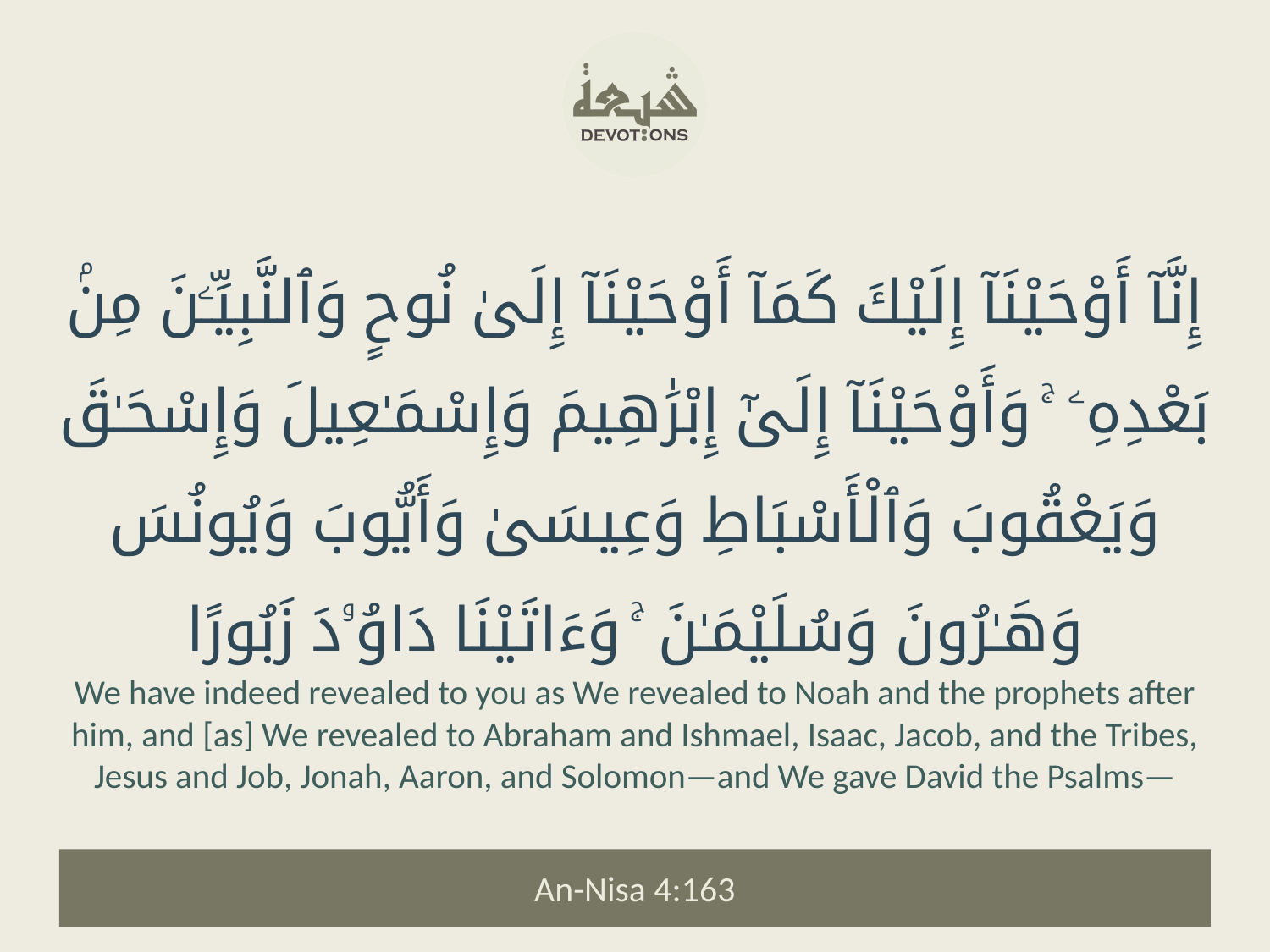

إِنَّآ أَوْحَيْنَآ إِلَيْكَ كَمَآ أَوْحَيْنَآ إِلَىٰ نُوحٍ وَٱلنَّبِيِّـۧنَ مِنۢ بَعْدِهِۦ ۚ وَأَوْحَيْنَآ إِلَىٰٓ إِبْرَٰهِيمَ وَإِسْمَـٰعِيلَ وَإِسْحَـٰقَ وَيَعْقُوبَ وَٱلْأَسْبَاطِ وَعِيسَىٰ وَأَيُّوبَ وَيُونُسَ وَهَـٰرُونَ وَسُلَيْمَـٰنَ ۚ وَءَاتَيْنَا دَاوُۥدَ زَبُورًا
We have indeed revealed to you as We revealed to Noah and the prophets after him, and [as] We revealed to Abraham and Ishmael, Isaac, Jacob, and the Tribes, Jesus and Job, Jonah, Aaron, and Solomon—and We gave David the Psalms—
An-Nisa 4:163